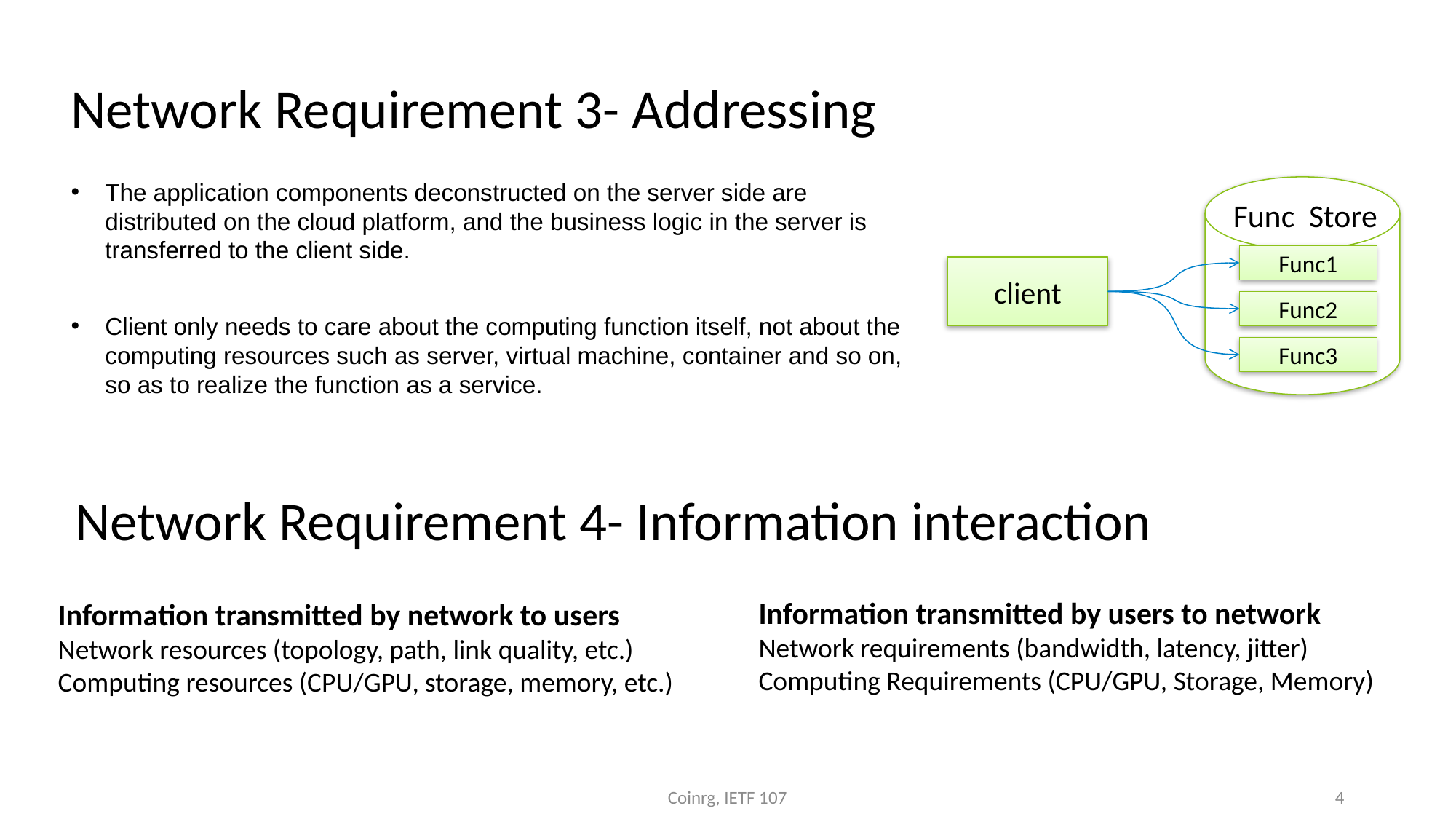

Network Requirement 3- Addressing
The application components deconstructed on the server side are distributed on the cloud platform, and the business logic in the server is transferred to the client side.

Client only needs to care about the computing function itself, not about the computing resources such as server, virtual machine, container and so on, so as to realize the function as a service.

Func  Store
Func1
client
Func2
Func3
Network Requirement 4- Information interaction

Information transmitted by users to network
Network requirements (bandwidth, latency, jitter)
Computing Requirements (CPU/GPU, Storage, Memory)
Information transmitted by network to users
Network resources (topology, path, link quality, etc.)
Computing resources (CPU/GPU, storage, memory, etc.)
Coinrg, IETF 107
4